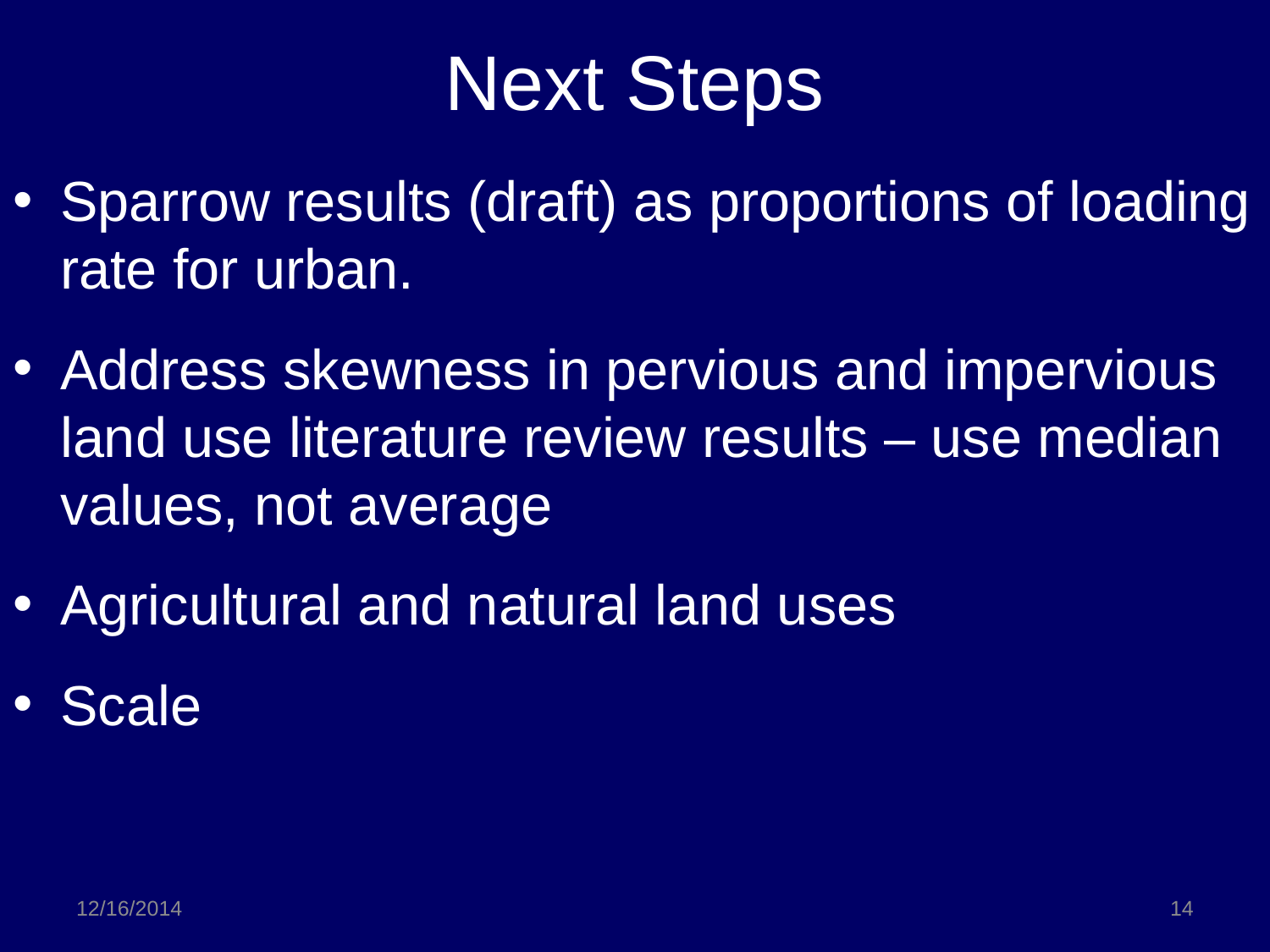

# Next Steps
Sparrow results (draft) as proportions of loading rate for urban.
Address skewness in pervious and impervious land use literature review results – use median values, not average
Agricultural and natural land uses
Scale

12/16/2014
14